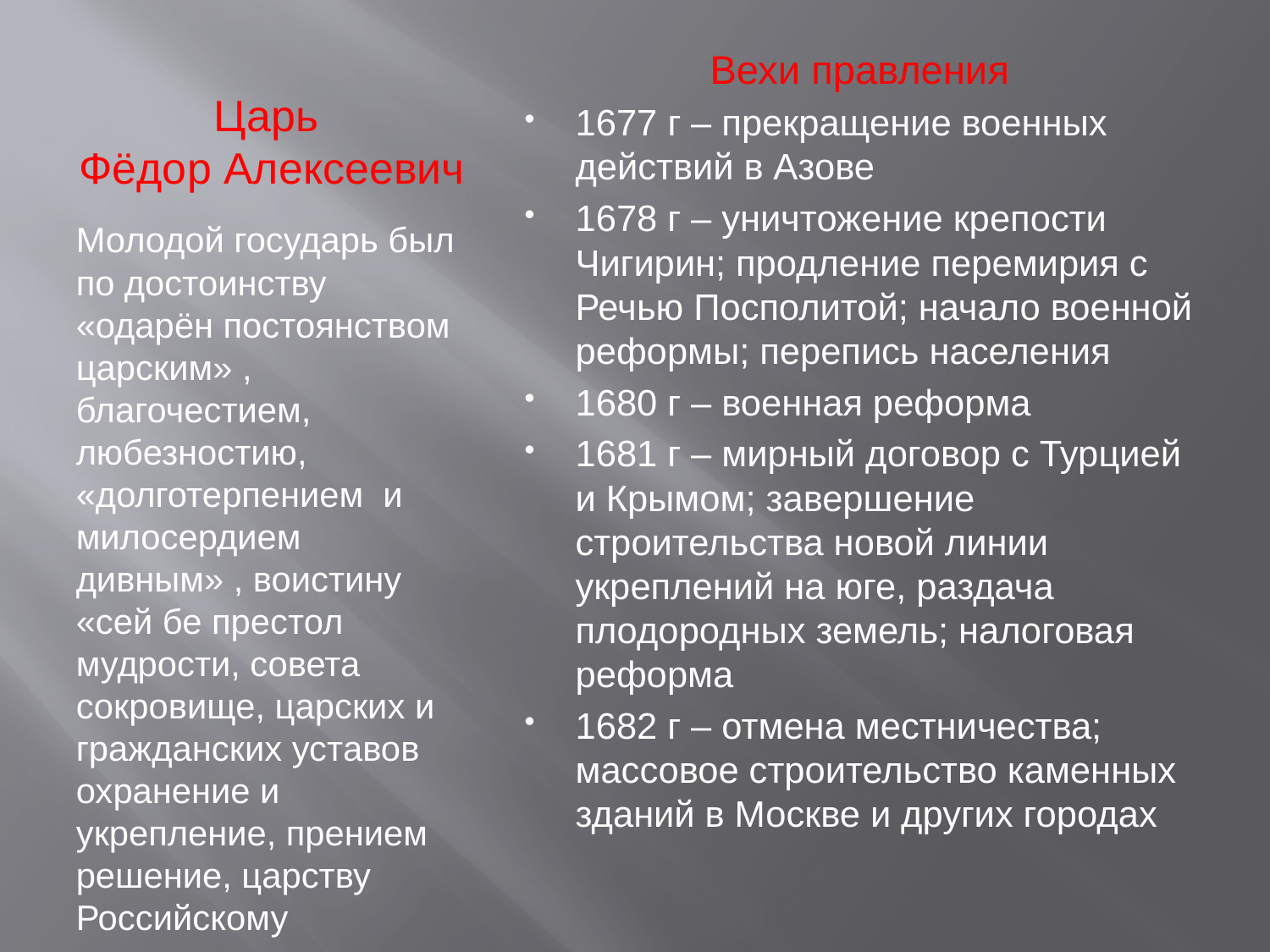

# Царь Фёдор Алексеевич
Вехи правления
1677 г – прекращение военных действий в Азове
1678 г – уничтожение крепости Чигирин; продление перемирия с Речью Посполитой; начало военной реформы; перепись населения
1680 г – военная реформа
1681 г – мирный договор с Турцией и Крымом; завершение строительства новой линии укреплений на юге, раздача плодородных земель; налоговая реформа
1682 г – отмена местничества; массовое строительство каменных зданий в Москве и других городах

Молодой государь был по достоинству «одарён постоянством царским» , благочестием, любезностию, «долготерпением  и милосердием дивным» , воистину «сей бе престол мудрости, совета сокровище, царских и гражданских уставов охранение и укрепление, прением решение, царству Российскому утверждение».
Из парусины на стене Архангельского собора